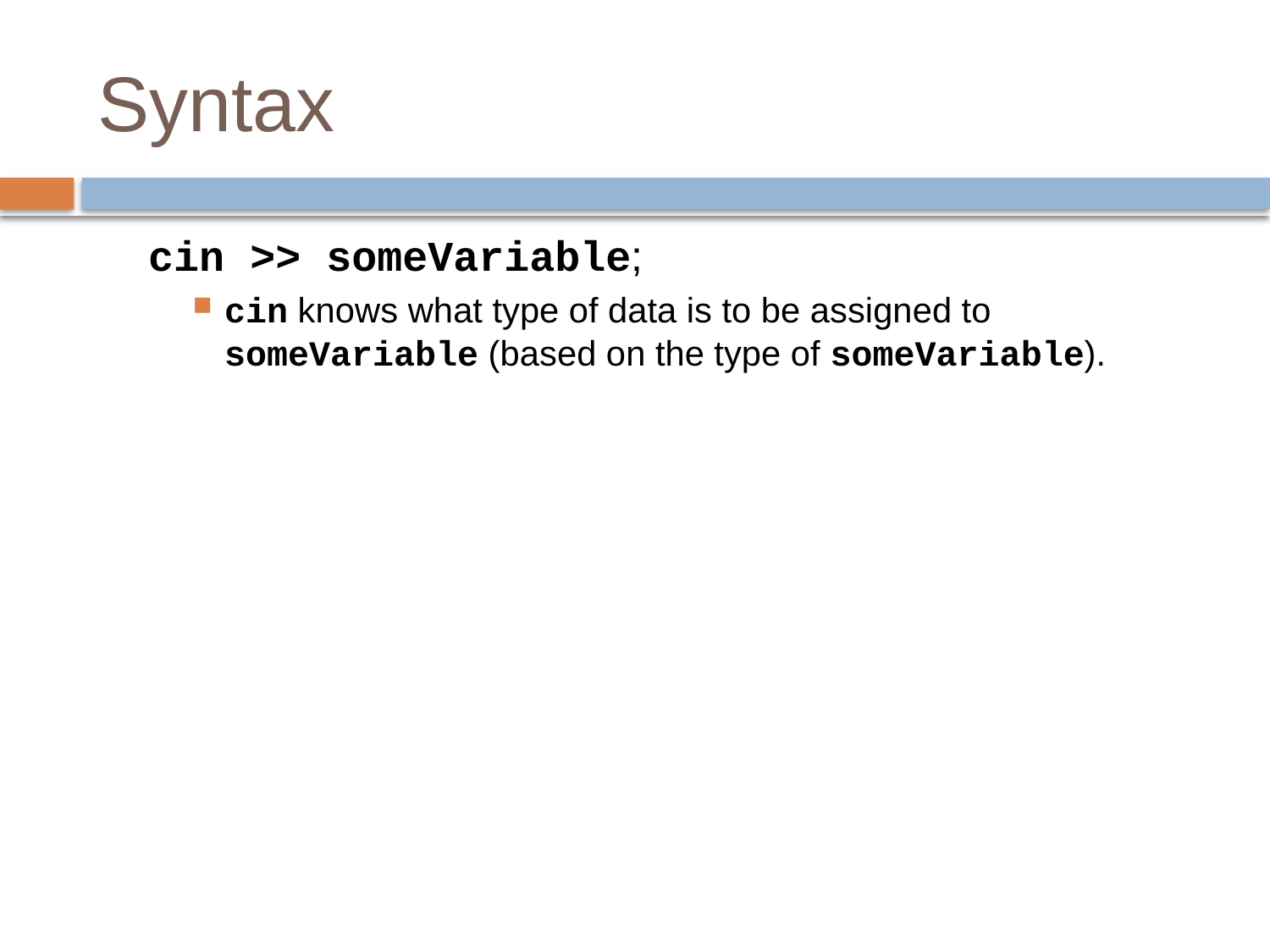

# Syntax
cin >> someVariable;
cin knows what type of data is to be assigned to someVariable (based on the type of someVariable).